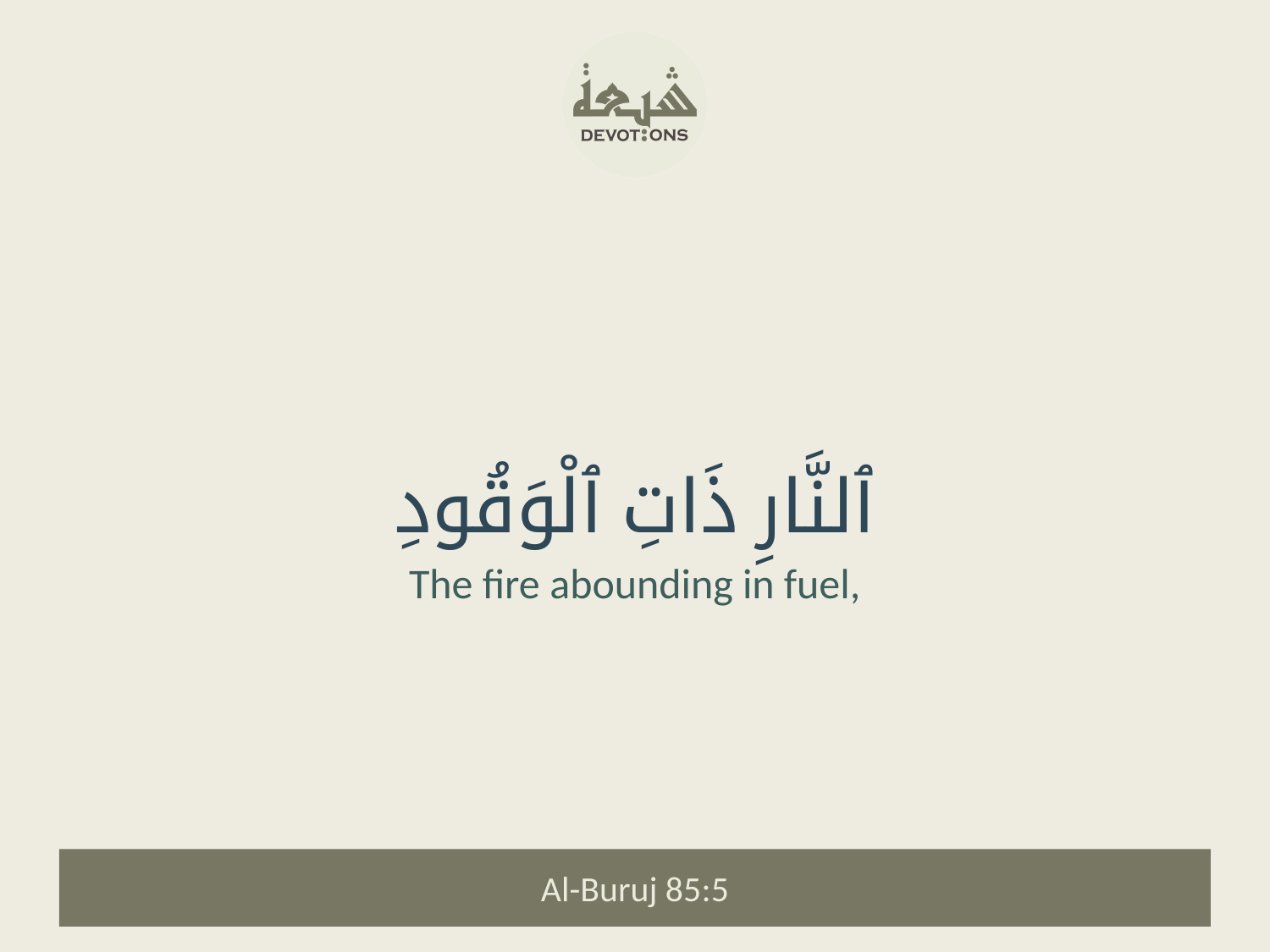

ٱلنَّارِ ذَاتِ ٱلْوَقُودِ
The fire abounding in fuel,
Al-Buruj 85:5